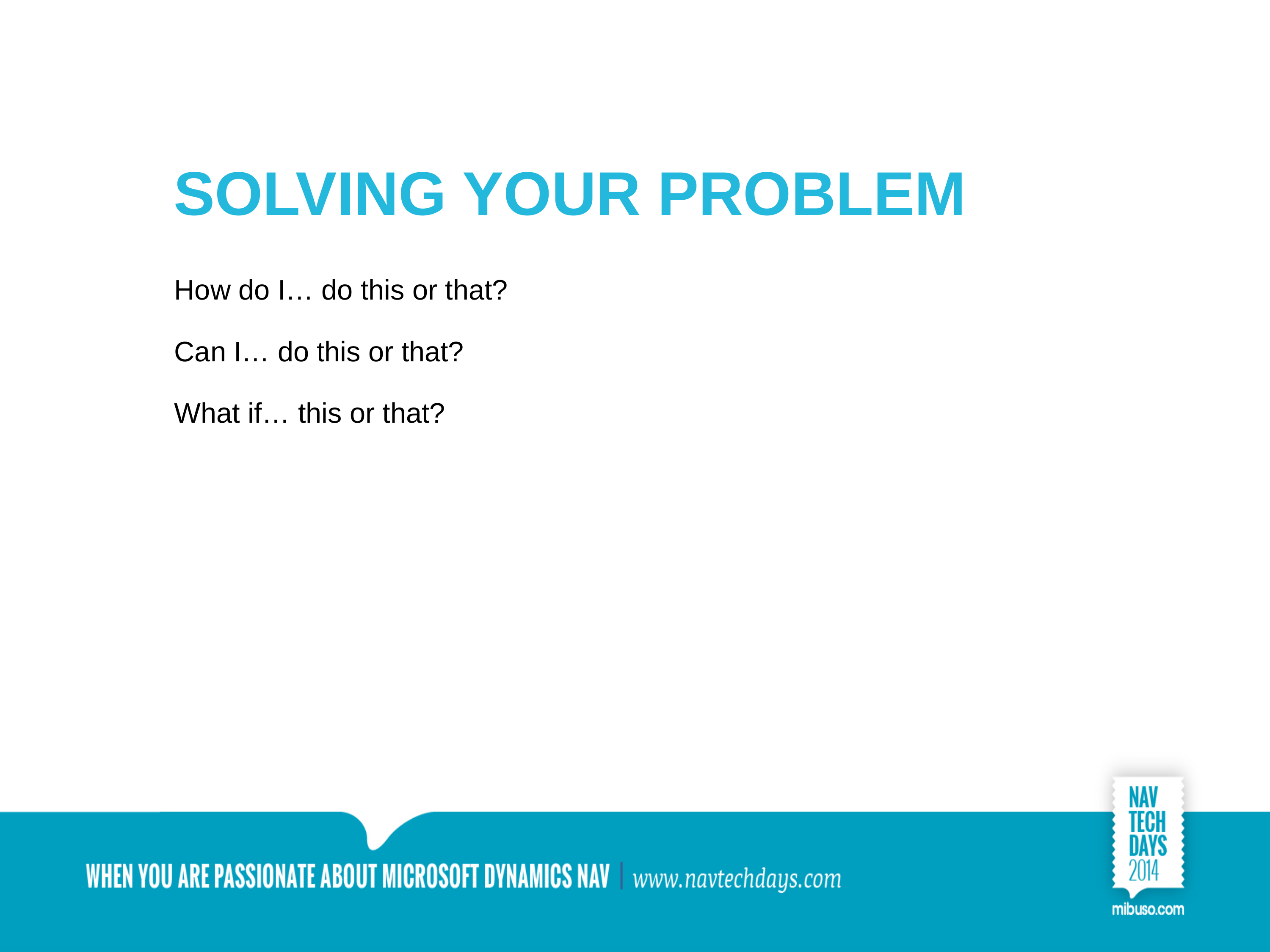

# Solving Your Problem
How do I… do this or that?
Can I… do this or that?
What if… this or that?